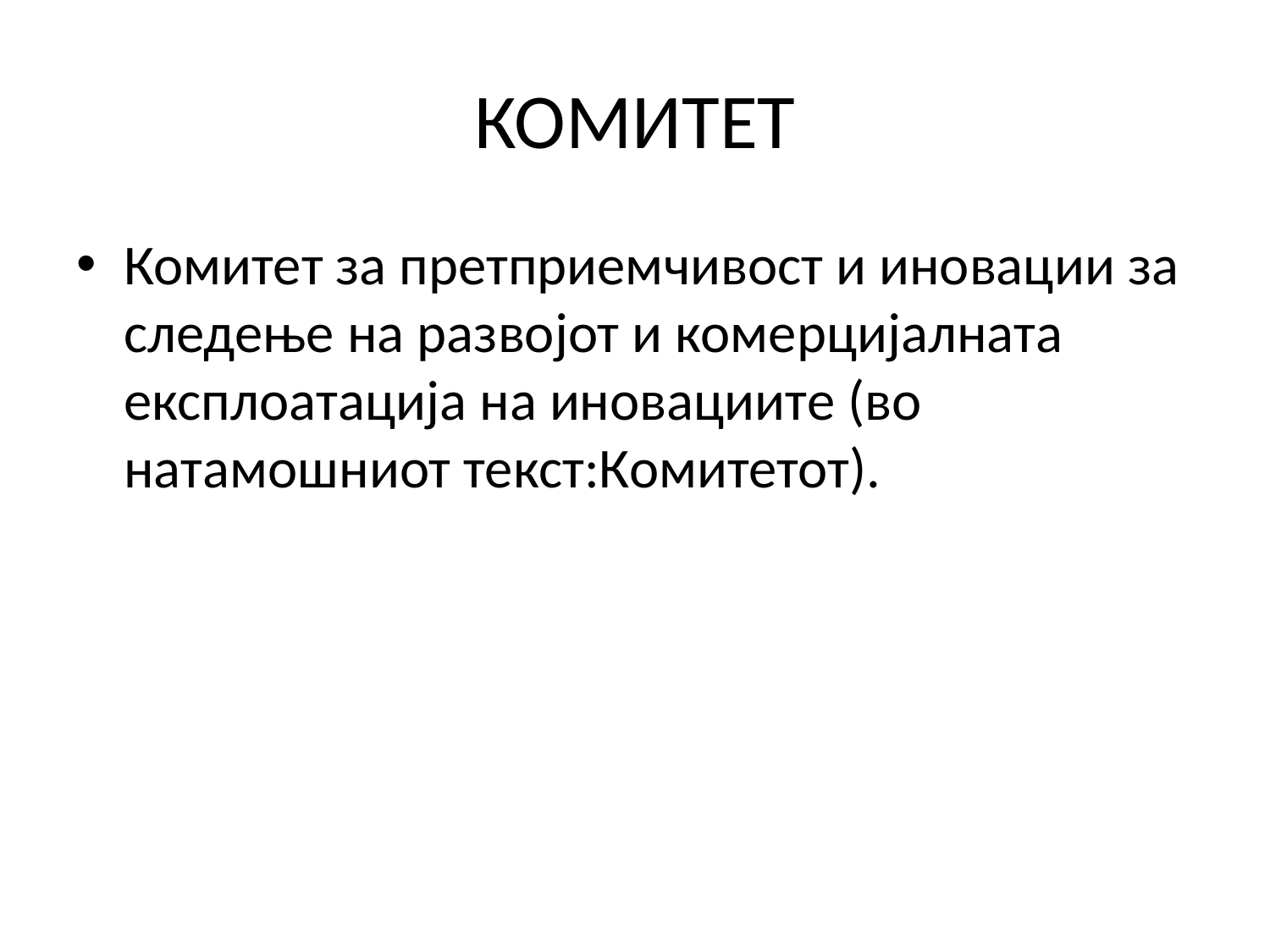

# КОМИТЕТ
Комитет за претприемчивост и иновации за следење на развојот и комерцијалната експлоатација на иновациите (во натамошниот текст:Комитетот).